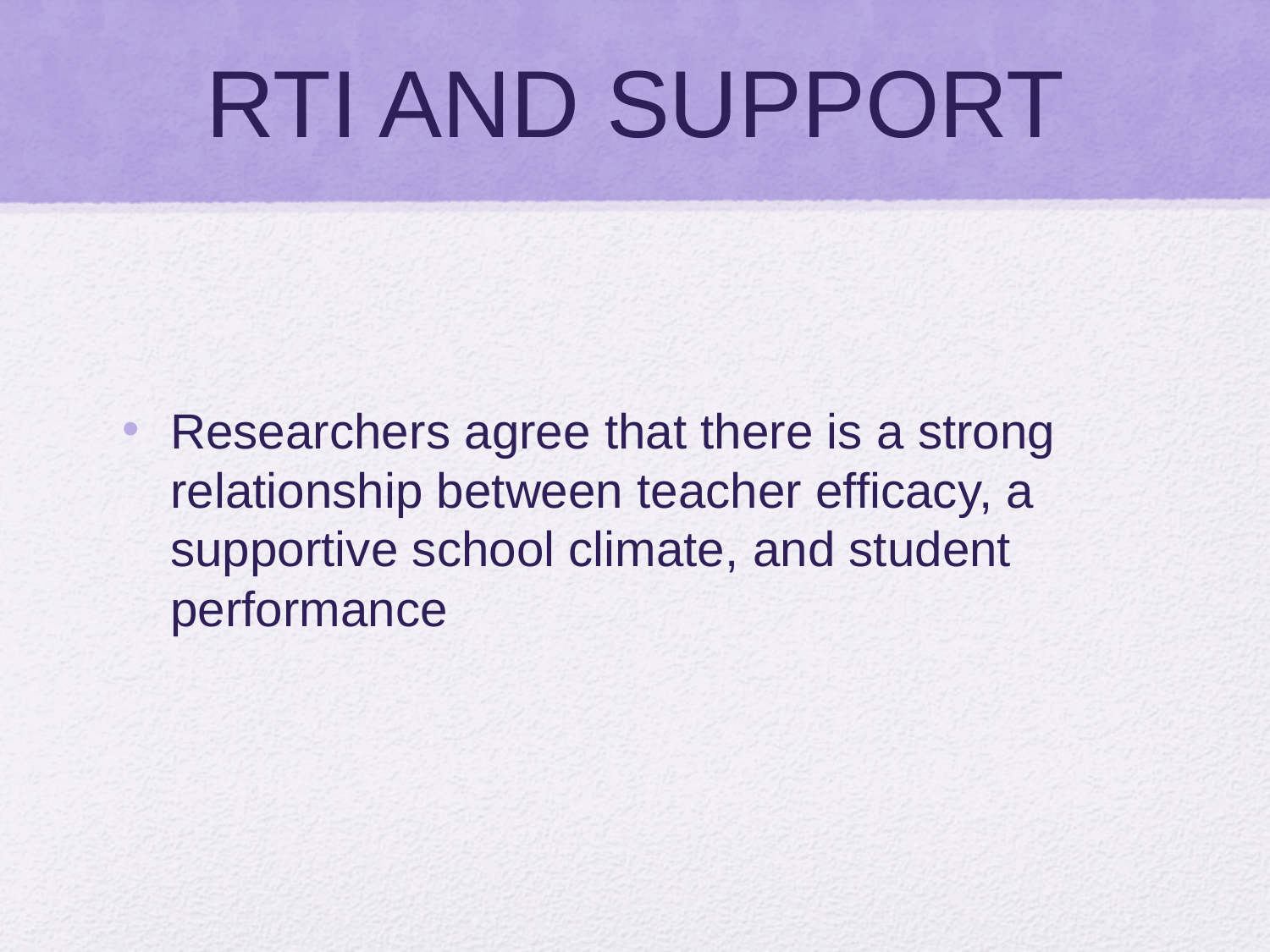

# RTI AND SUPPORT
Researchers agree that there is a strong relationship between teacher efficacy, a supportive school climate, and student performance